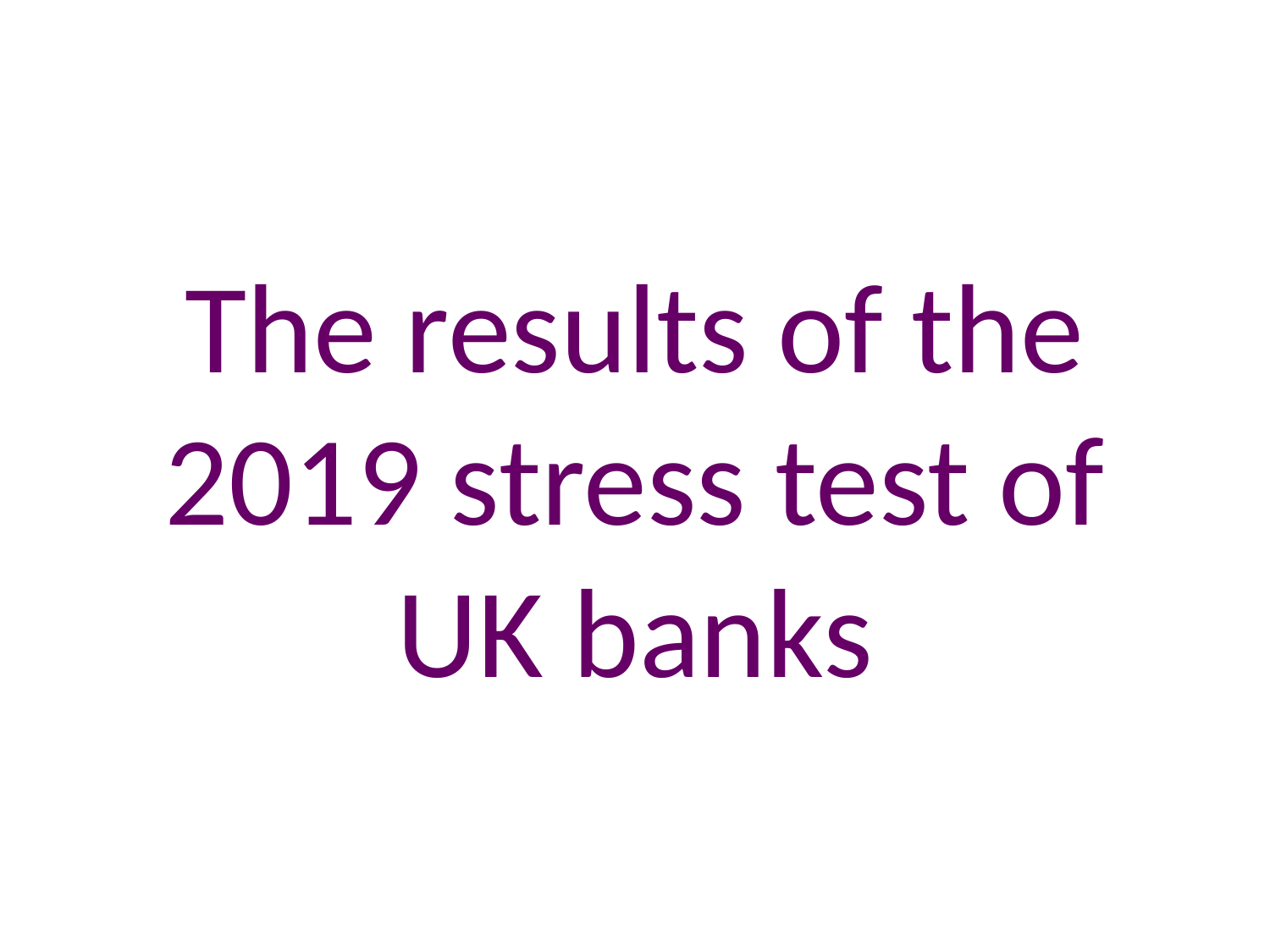

# The results of the 2019 stress test of UK banks